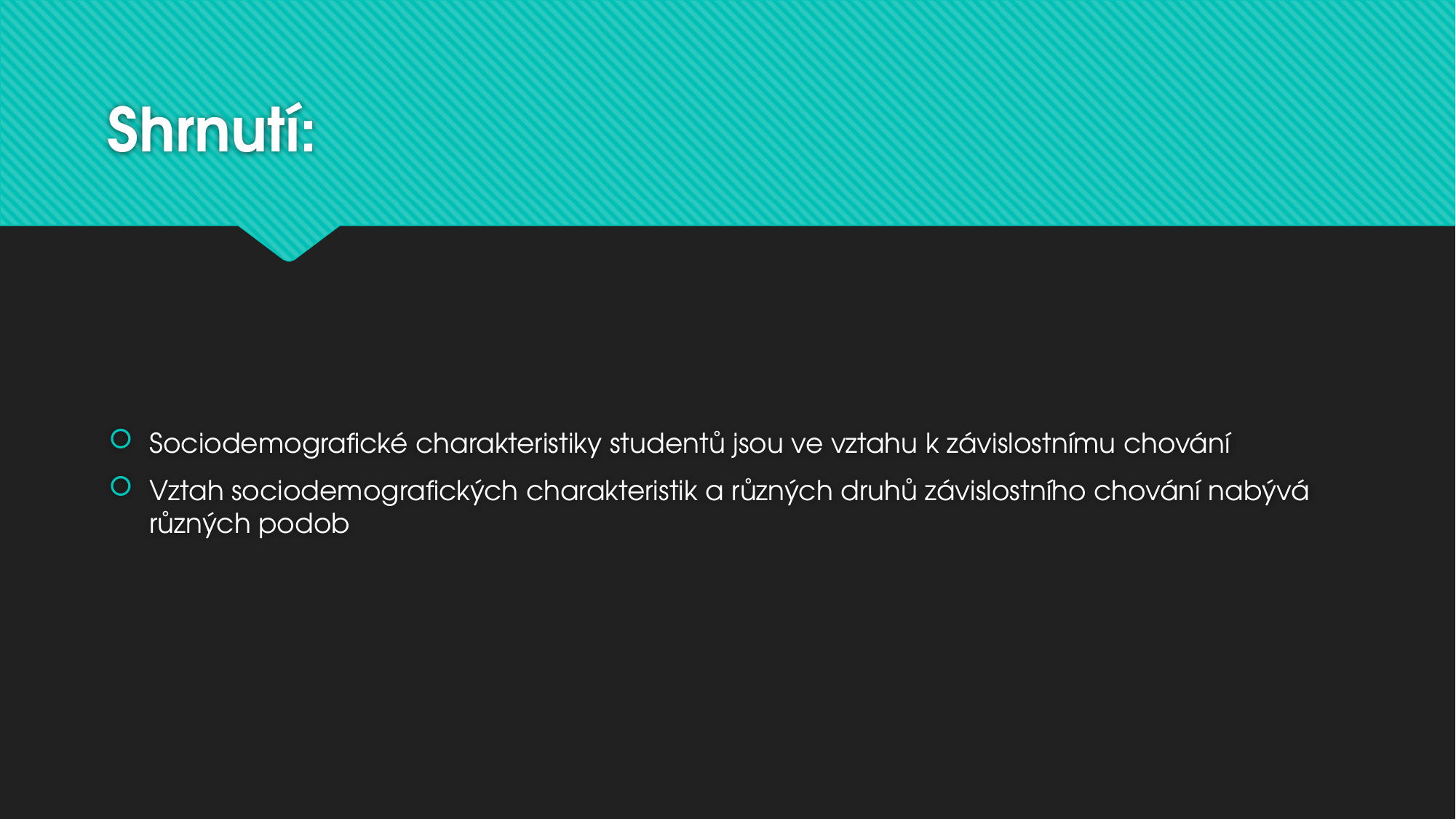

# Shrnutí:
Sociodemografické charakteristiky studentů jsou ve vztahu k závislostnímu chování
Vztah sociodemografických charakteristik a různých druhů závislostního chování nabývá různých podob